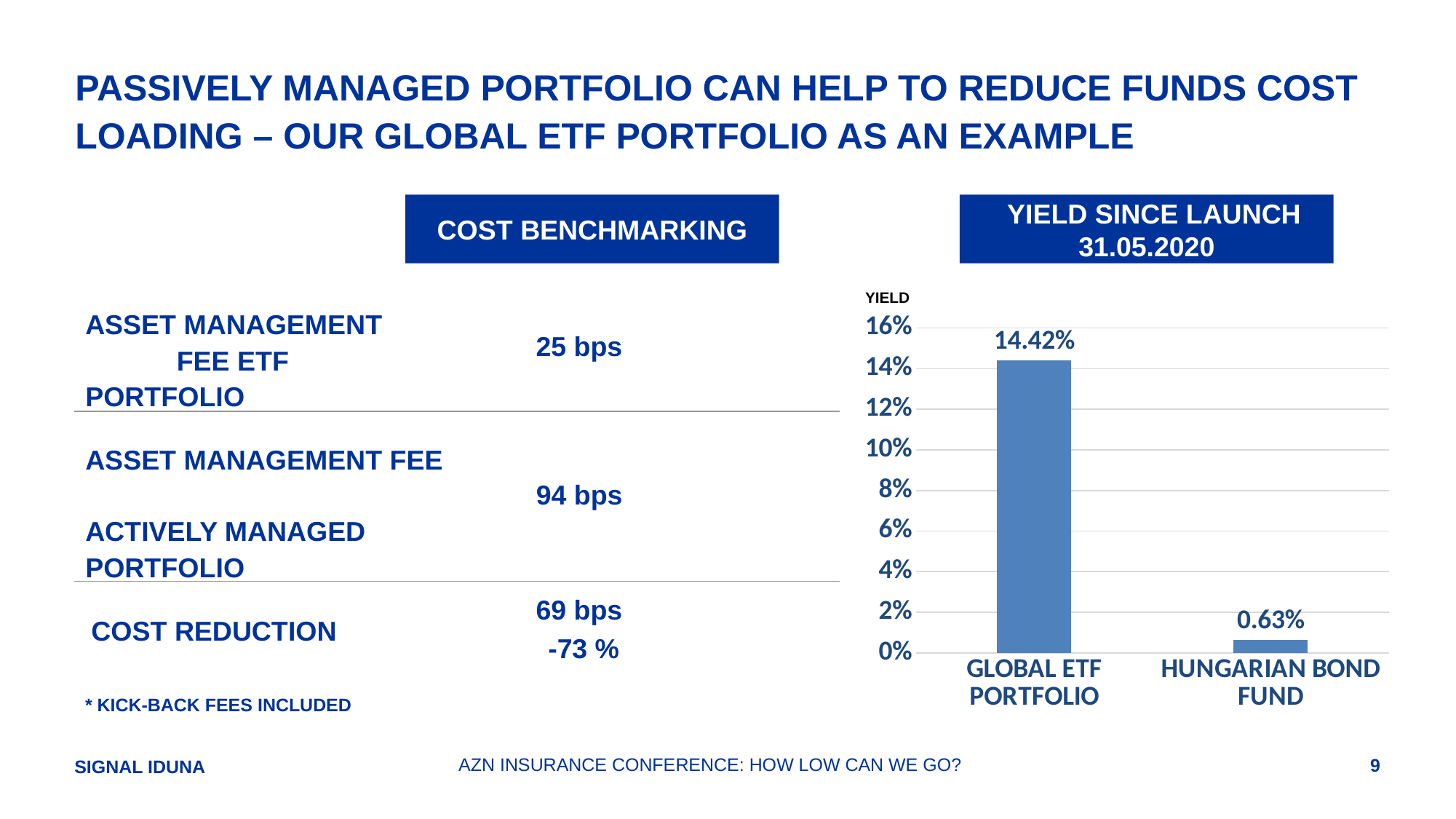

# PASSIVELY MANAGED PORTFOLIO CAN HELP TO REDUCE FUNDS COST LOADING – OUR GLOBAL ETF PORTFOLIO AS AN EXAMPLE
COST BENCHMARKING
   YIELD SINCE LAUNCH
31.05.2020

YIELD
ASSET MANAGEMENT                     FEE ETF PORTFOLIO

### Chart

| Category |  |
|---|---|
| GLOBAL ETF PORTFOLIO | 0.1442 |
| HUNGARIAN BOND FUND | 0.0063 |
25 bps
ASSET MANAGEMENT FEE
ACTIVELY MANAGED PORTFOLIO
94 bps
69 bps
COST REDUCTION
-73 %
* KICK-BACK FEES INCLUDED
AZN INSURANCE CONFERENCE: HOW LOW CAN WE GO?